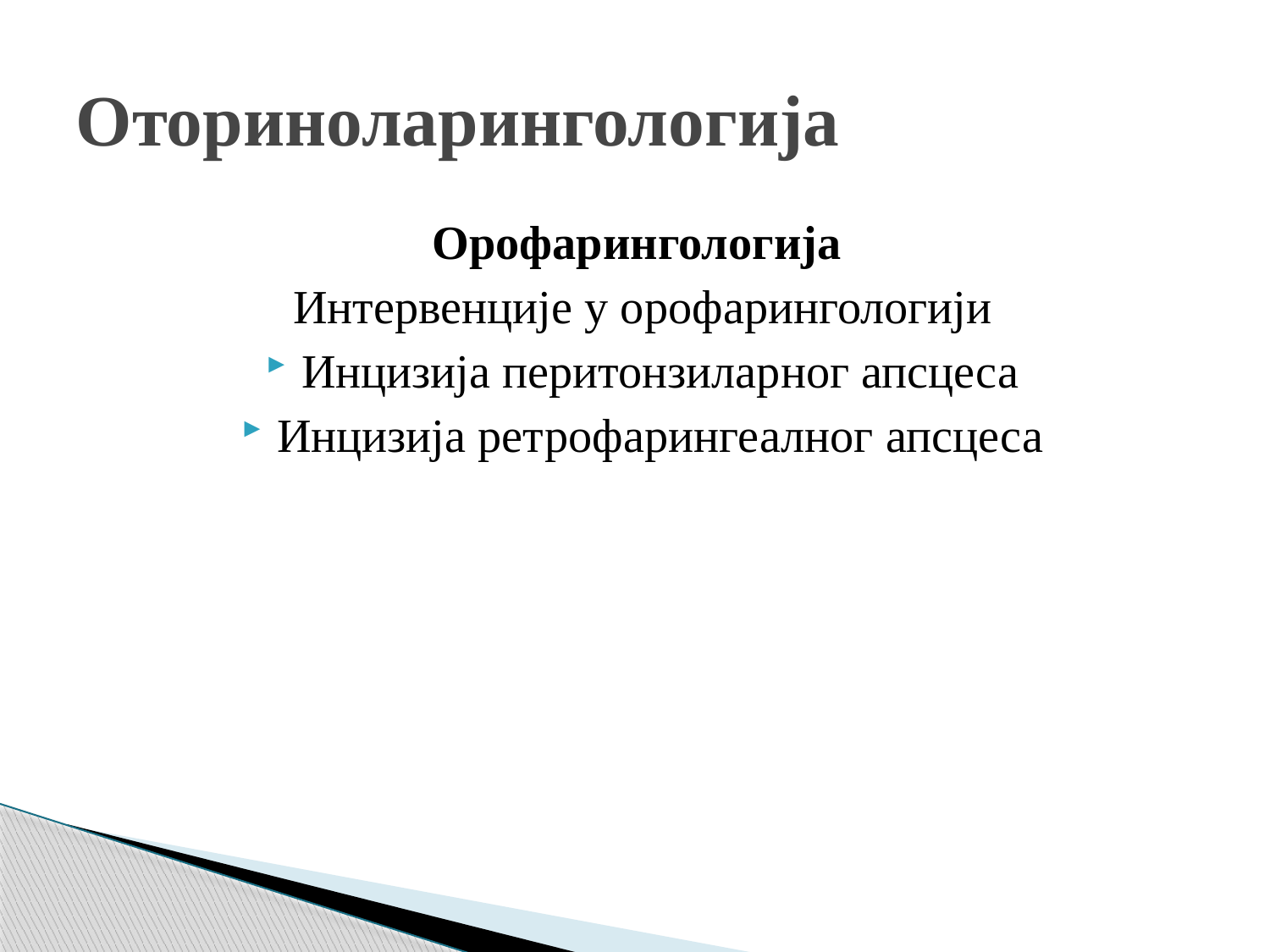

# Оториноларингологија
Орофарингологија
Интервенције у орофарингологији
Инцизија перитонзиларног апсцеса
Инцизија ретрофарингеалног апсцеса